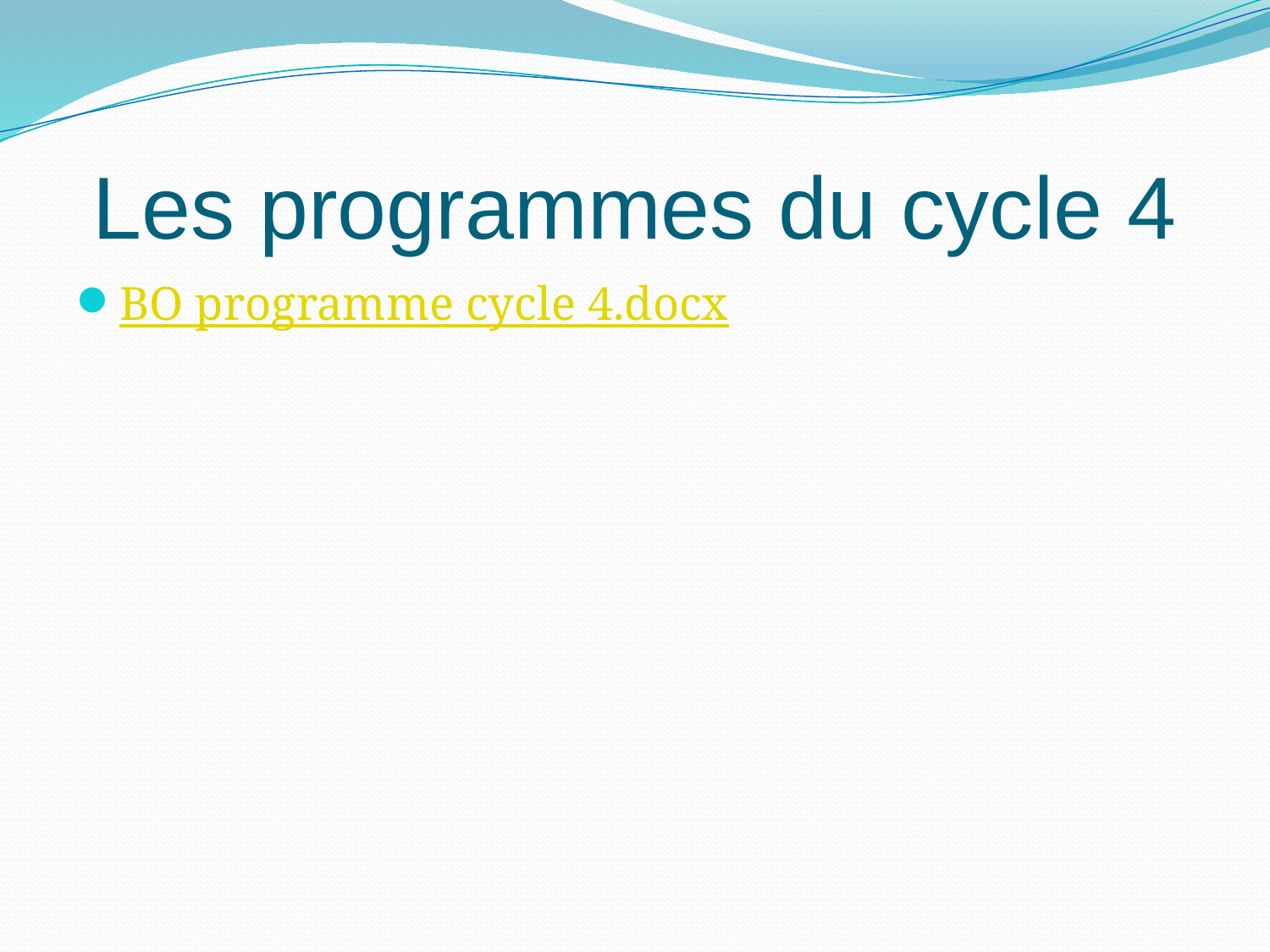

# Les programmes du cycle 4
BO programme cycle 4.docx